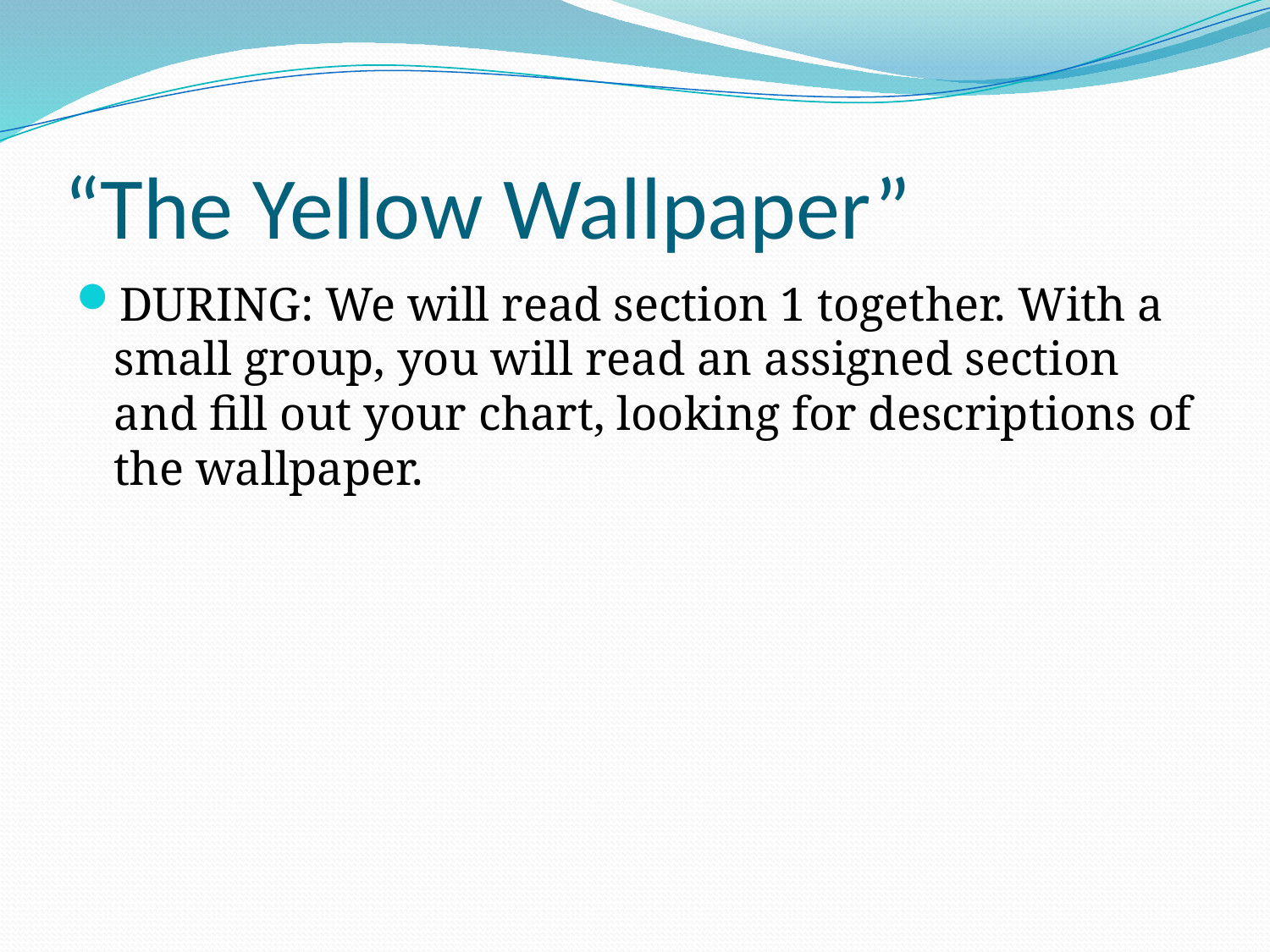

# “The Yellow Wallpaper”
DURING: We will read section 1 together. With a small group, you will read an assigned section and fill out your chart, looking for descriptions of the wallpaper.